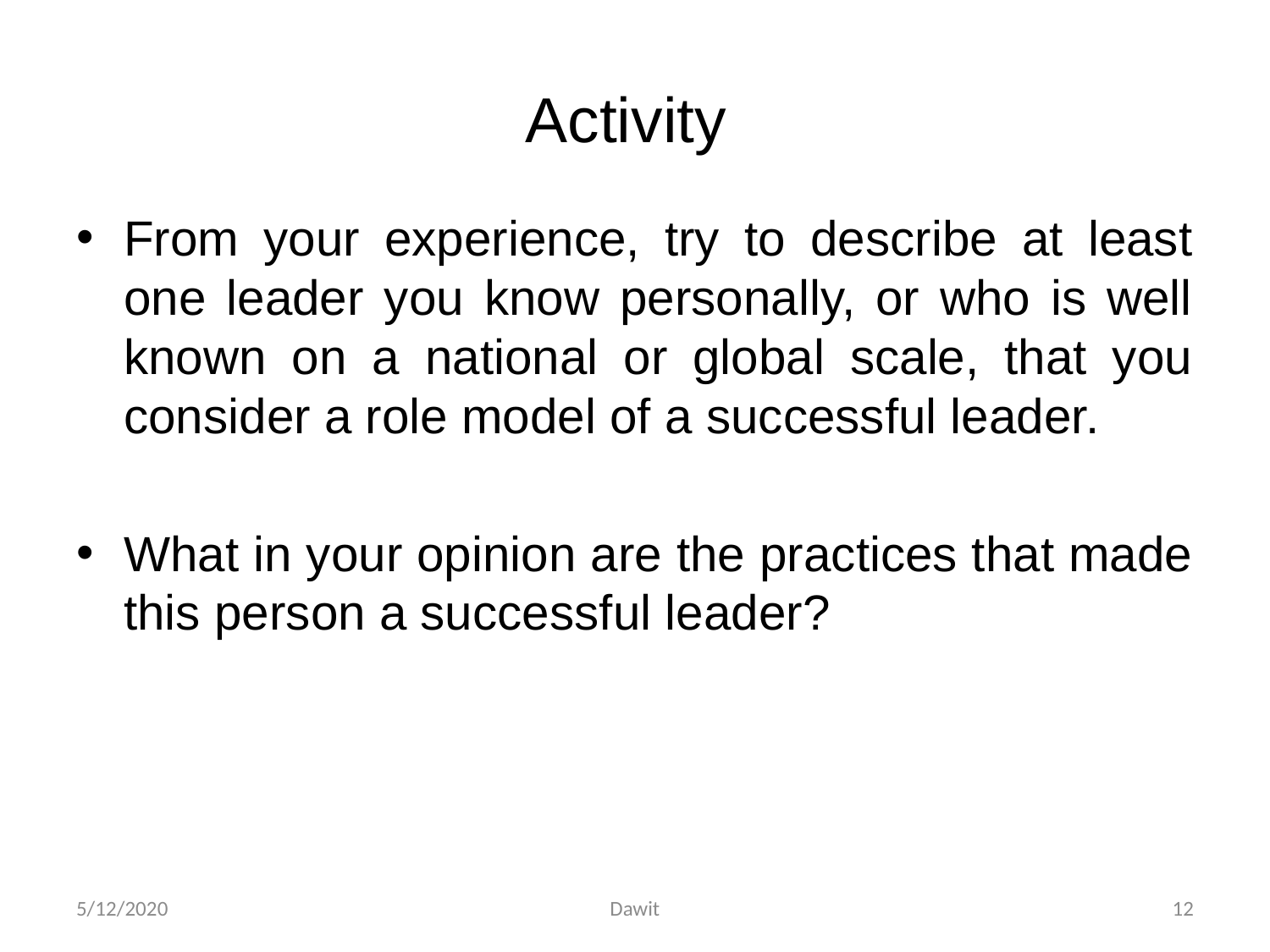

# Activity
From your experience, try to describe at least one leader you know personally, or who is well known on a national or global scale, that you consider a role model of a successful leader.

What in your opinion are the practices that made this person a successful leader?
5/12/2020
Dawit
12